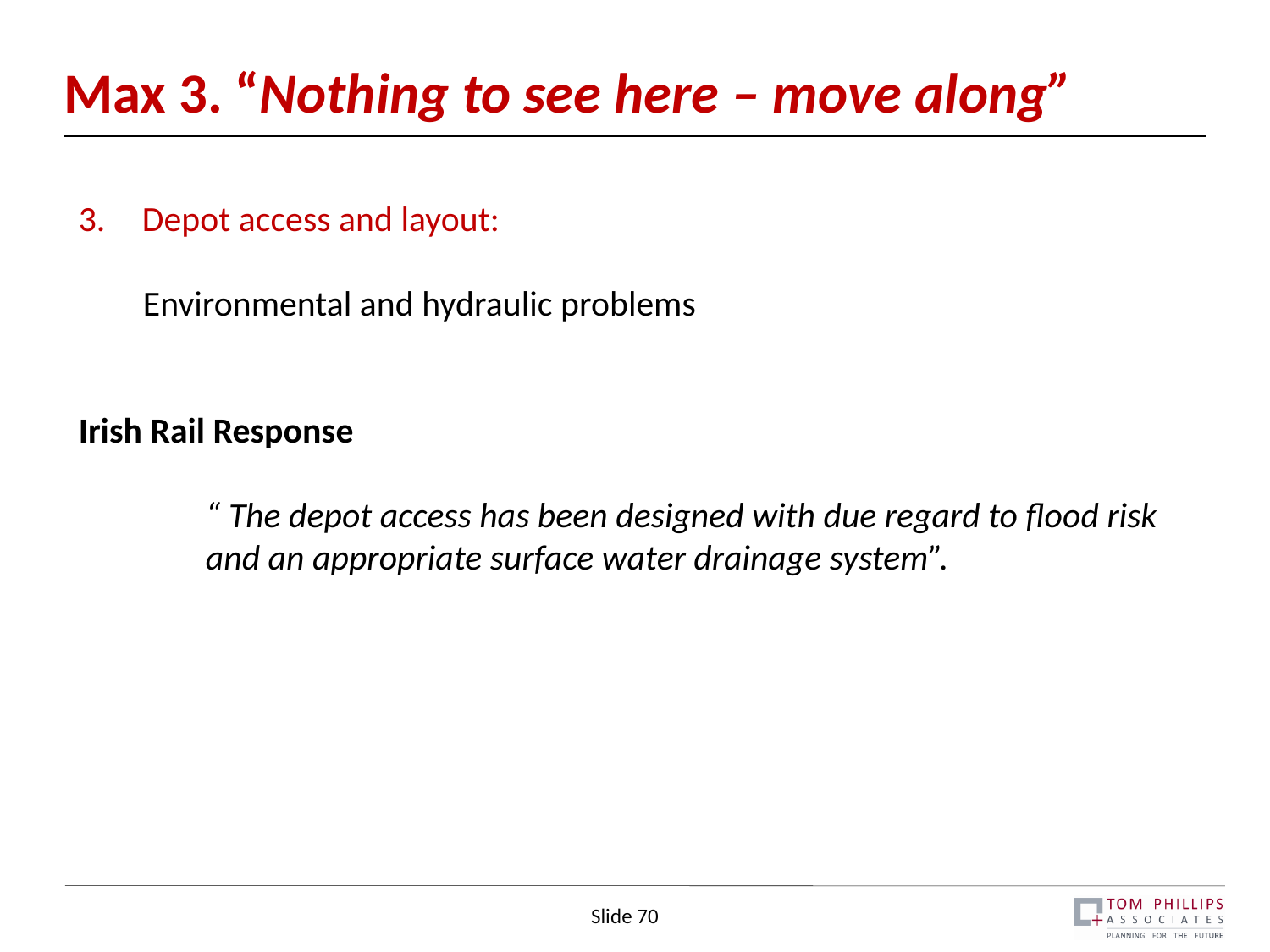

# Max 3. “Nothing to see here – move along”

Depot access and layout:

        Environmental and hydraulic problems

Irish Rail Response

“ The depot access has been designed with due regard to flood risk and an appropriate surface water drainage system”.